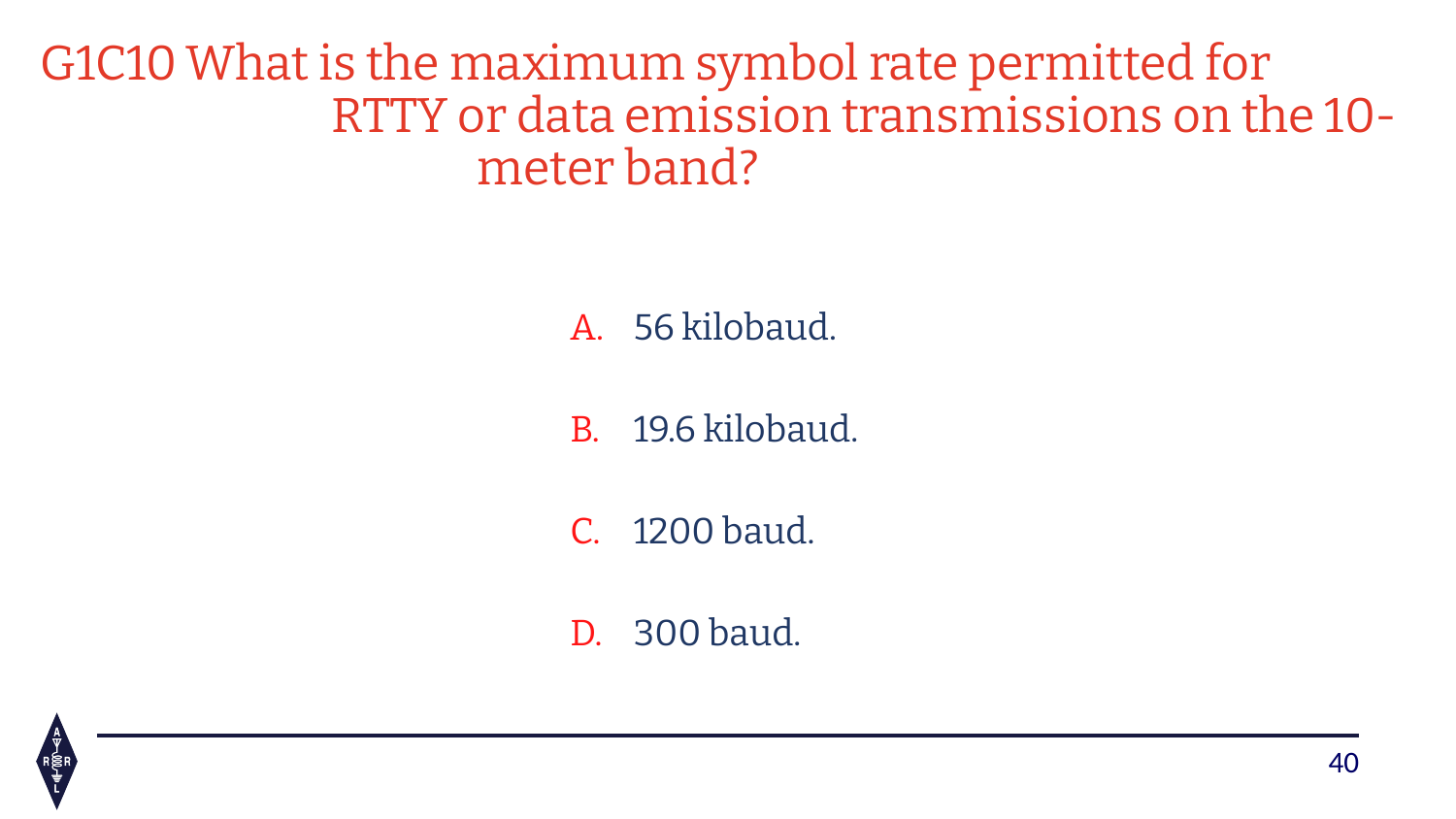

# G1C10	What is the maximum symbol rate permitted for 			RTTY or data emission transmissions on the 10-			meter band?

56 kilobaud.

19.6 kilobaud.

1200 baud.

300 baud.
40